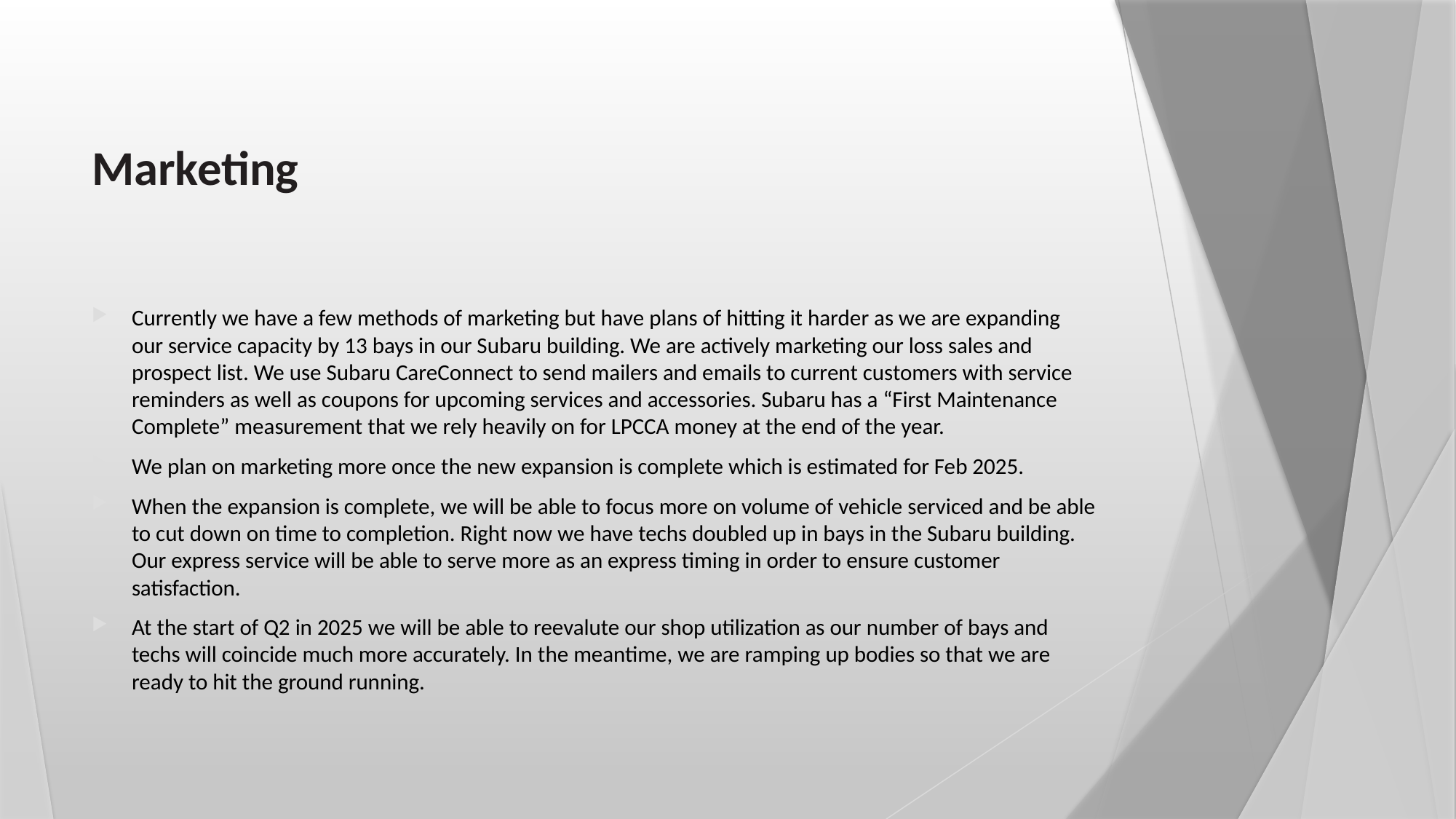

# Marketing

Currently we have a few methods of marketing but have plans of hitting it harder as we are expanding our service capacity by 13 bays in our Subaru building. We are actively marketing our loss sales and prospect list. We use Subaru CareConnect to send mailers and emails to current customers with service reminders as well as coupons for upcoming services and accessories. Subaru has a “First Maintenance Complete” measurement that we rely heavily on for LPCCA money at the end of the year.
We plan on marketing more once the new expansion is complete which is estimated for Feb 2025.
When the expansion is complete, we will be able to focus more on volume of vehicle serviced and be able to cut down on time to completion. Right now we have techs doubled up in bays in the Subaru building. Our express service will be able to serve more as an express timing in order to ensure customer satisfaction.
At the start of Q2 in 2025 we will be able to reevalute our shop utilization as our number of bays and techs will coincide much more accurately. In the meantime, we are ramping up bodies so that we are ready to hit the ground running.